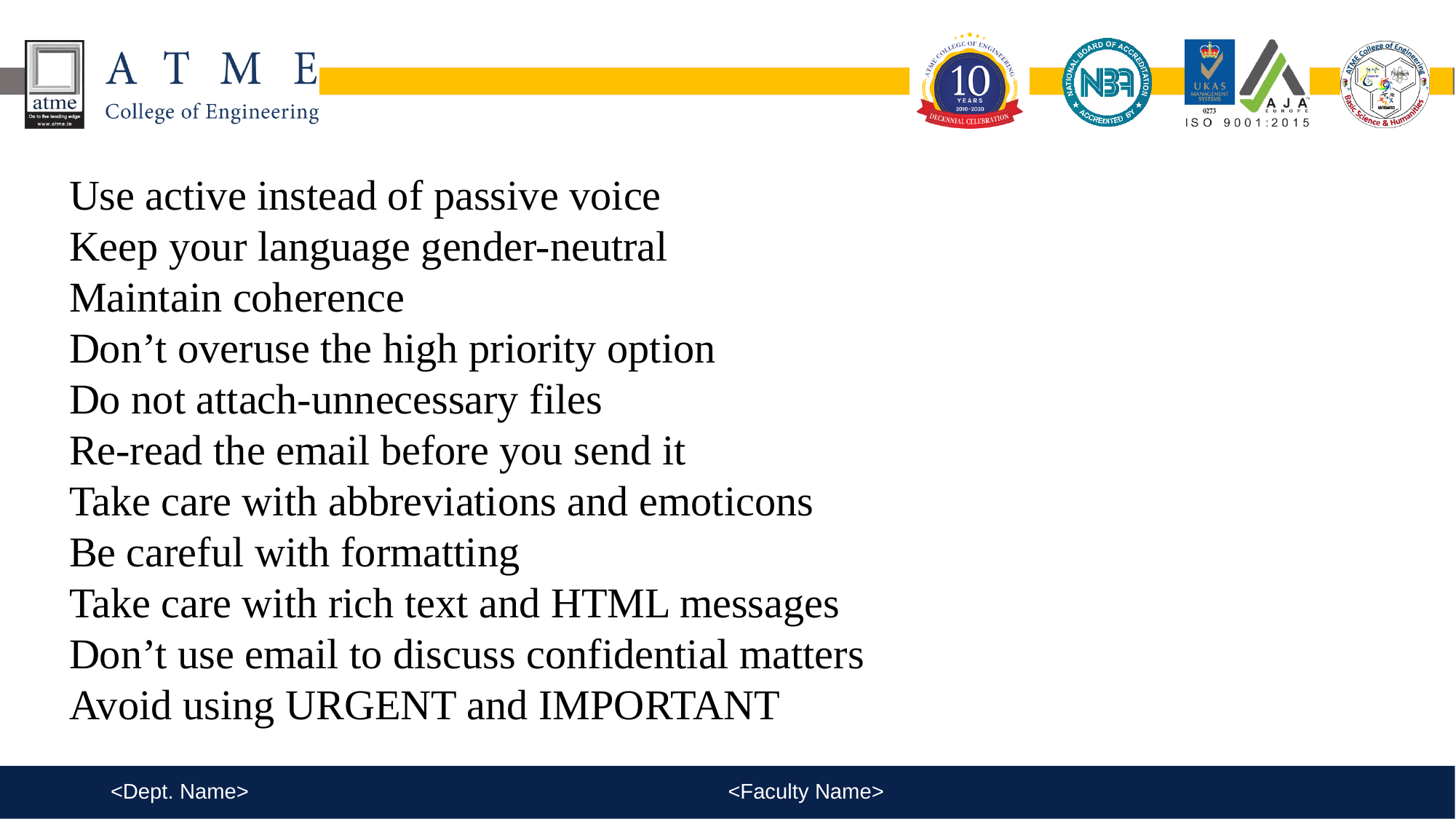

Use active instead of passive voice
Keep your language gender-neutral
Maintain coherence
Don’t overuse the high priority option
Do not attach-unnecessary files
Re-read the email before you send it
Take care with abbreviations and emoticons
Be careful with formatting
Take care with rich text and HTML messages
Don’t use email to discuss confidential matters
Avoid using URGENT and IMPORTANT